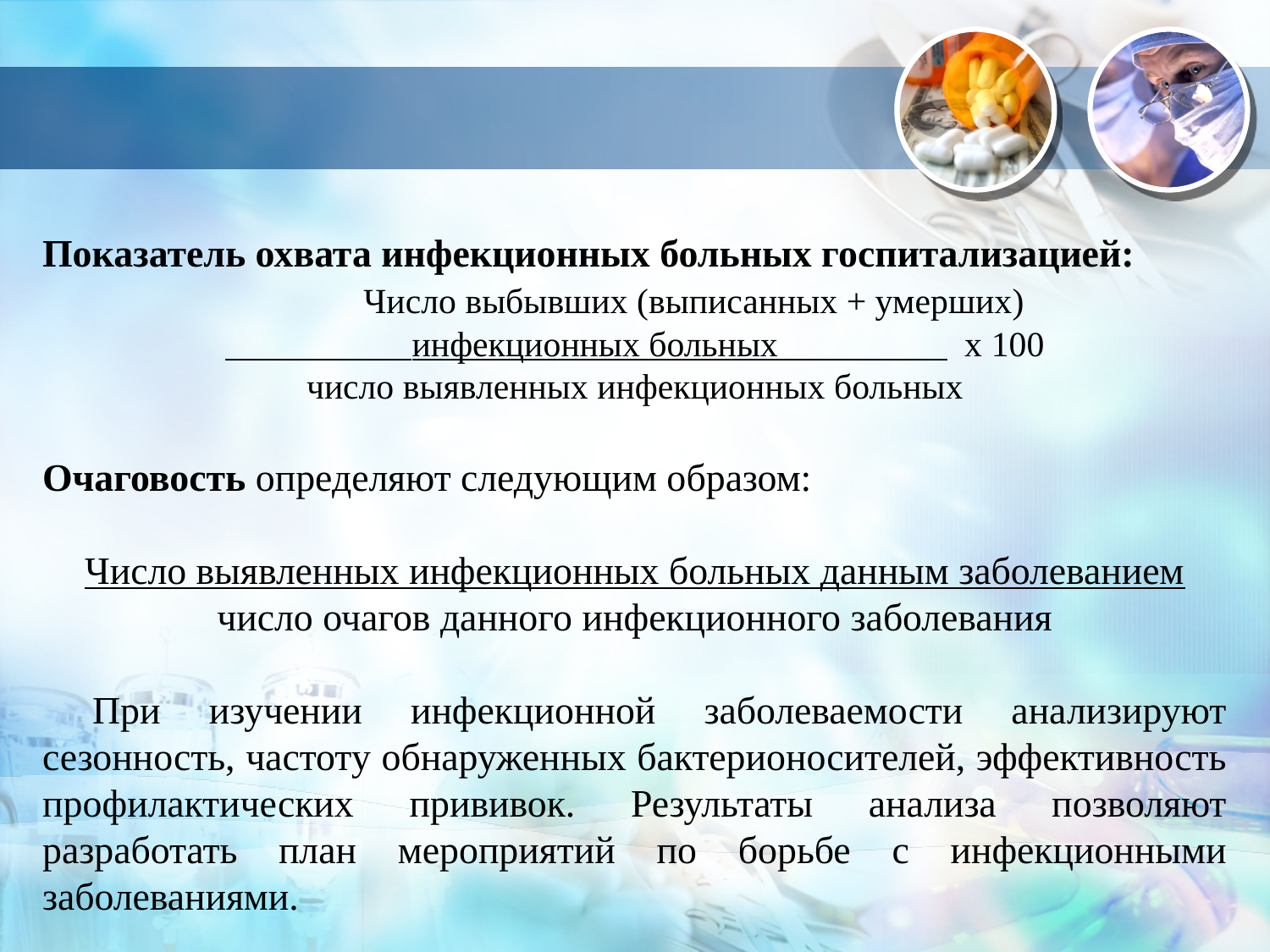

#
Показатель охвата инфекционных больных госпитализацией:
             Число выбывших (выписанных + умерших)
                     инфекционных больных                     х 100
число выявленных инфекционных больных

Очаговость определяют следующим образом:

Число выявленных инфекционных больных данным заболеванием
число очагов данного инфекционного заболевания

При изучении инфекционной заболеваемости анализируют сезонность, частоту обнаруженных бактерионосителей, эффективность профилактических прививок. Результаты анализа позволяют разработать план мероприятий по борьбе с инфекционными заболеваниями.